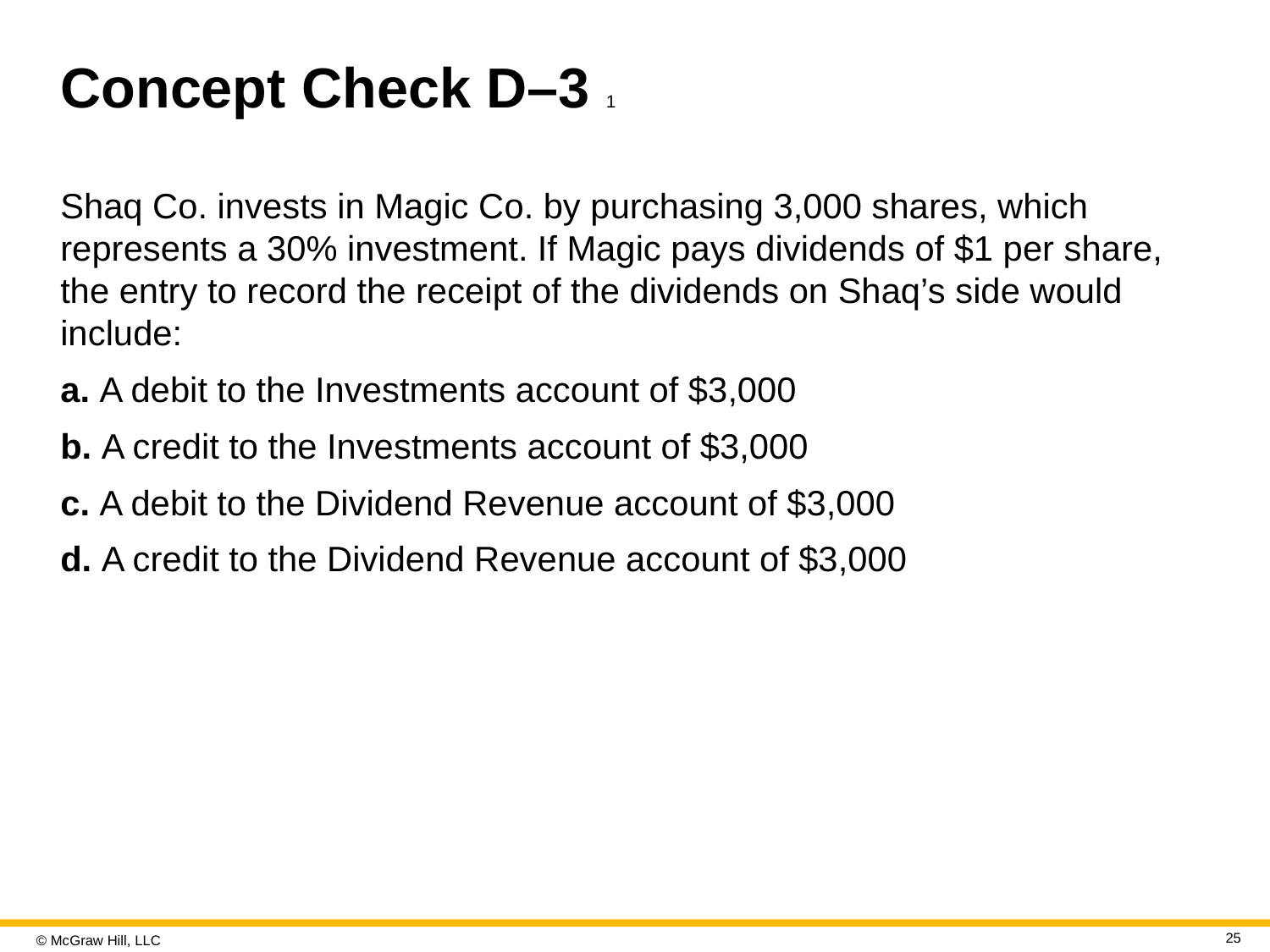

# Concept Check D–3 1
Shaq Co. invests in Magic Co. by purchasing 3,000 shares, which represents a 30% investment. If Magic pays dividends of $1 per share, the entry to record the receipt of the dividends on Shaq’s side would include:
a. A debit to the Investments account of $3,000
b. A credit to the Investments account of $3,000
c. A debit to the Dividend Revenue account of $3,000
d. A credit to the Dividend Revenue account of $3,000
25